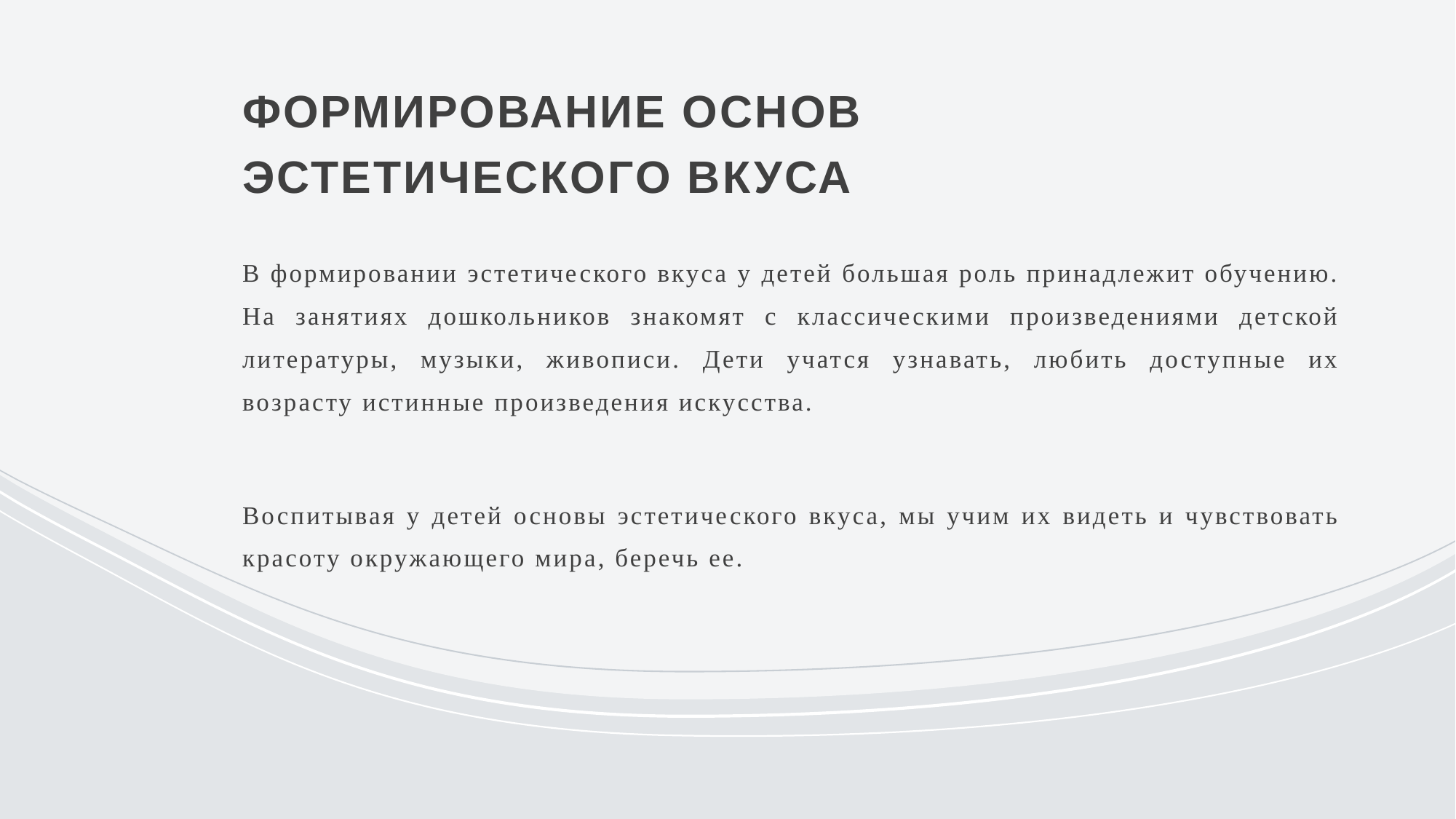

# ФОРМИРОВАНИЕ ОСНОВ ЭСТЕТИЧЕСКОГО ВКУСА
В формировании эстетического вкуса у детей большая роль принадлежит обучению. На занятиях дошкольников знакомят с классическими произведениями детской литературы, музыки, живописи. Дети учатся узнавать, любить доступные их возрасту истинные произведения искусства.

Воспитывая у детей основы эстетического вкуса, мы учим их видеть и чувствовать красоту окружающего мира, беречь ее.